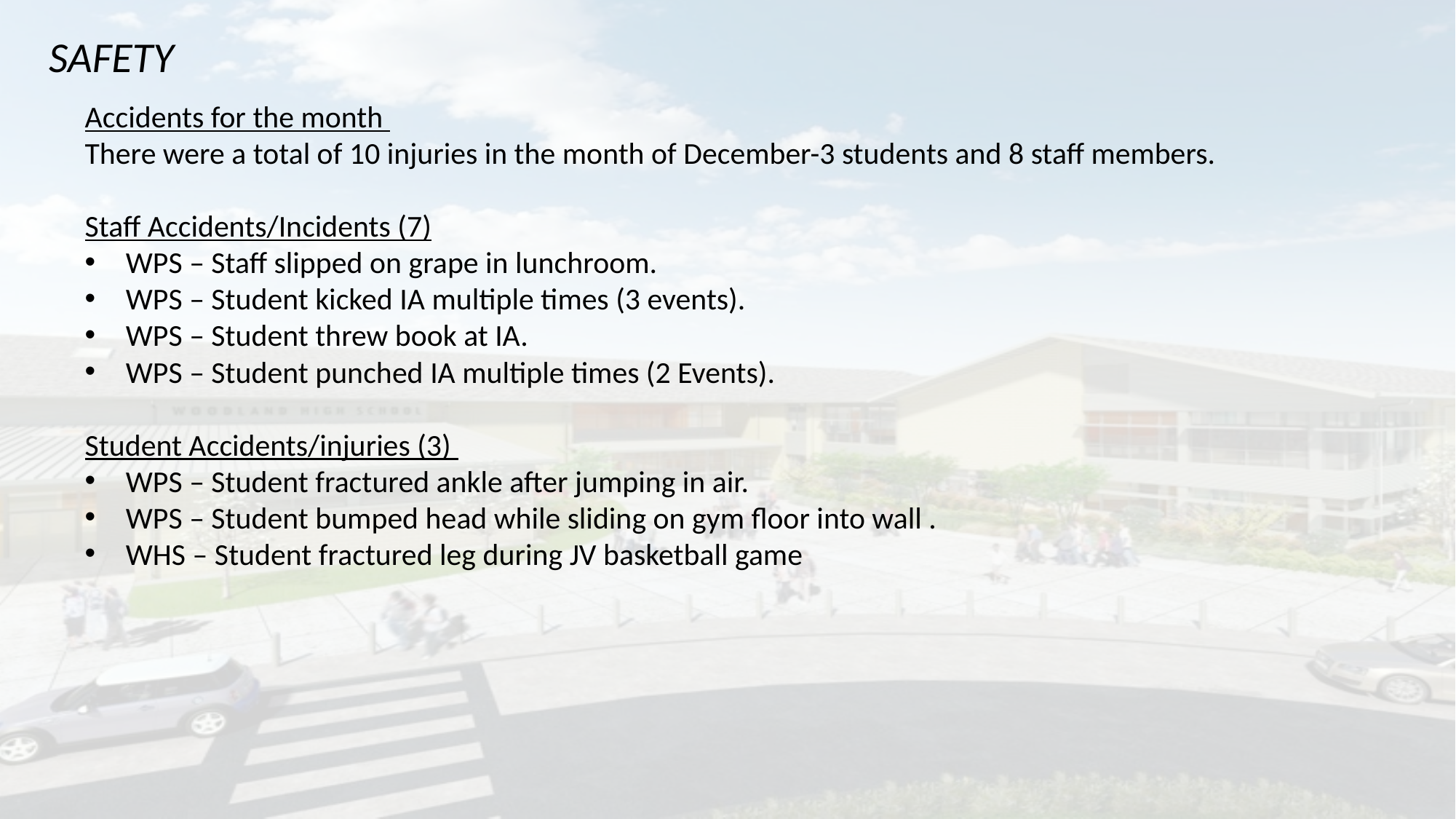

SAFETY

Accidents for the month
There were a total of 10 injuries in the month of December-3 students and 8 staff members.

Staff Accidents/Incidents (7)
WPS – Staff slipped on grape in lunchroom.
WPS – Student kicked IA multiple times (3 events).
WPS – Student threw book at IA.
WPS – Student punched IA multiple times (2 Events).

Student Accidents/injuries (3)
WPS – Student fractured ankle after jumping in air.
WPS – Student bumped head while sliding on gym floor into wall .
WHS – Student fractured leg during JV basketball game